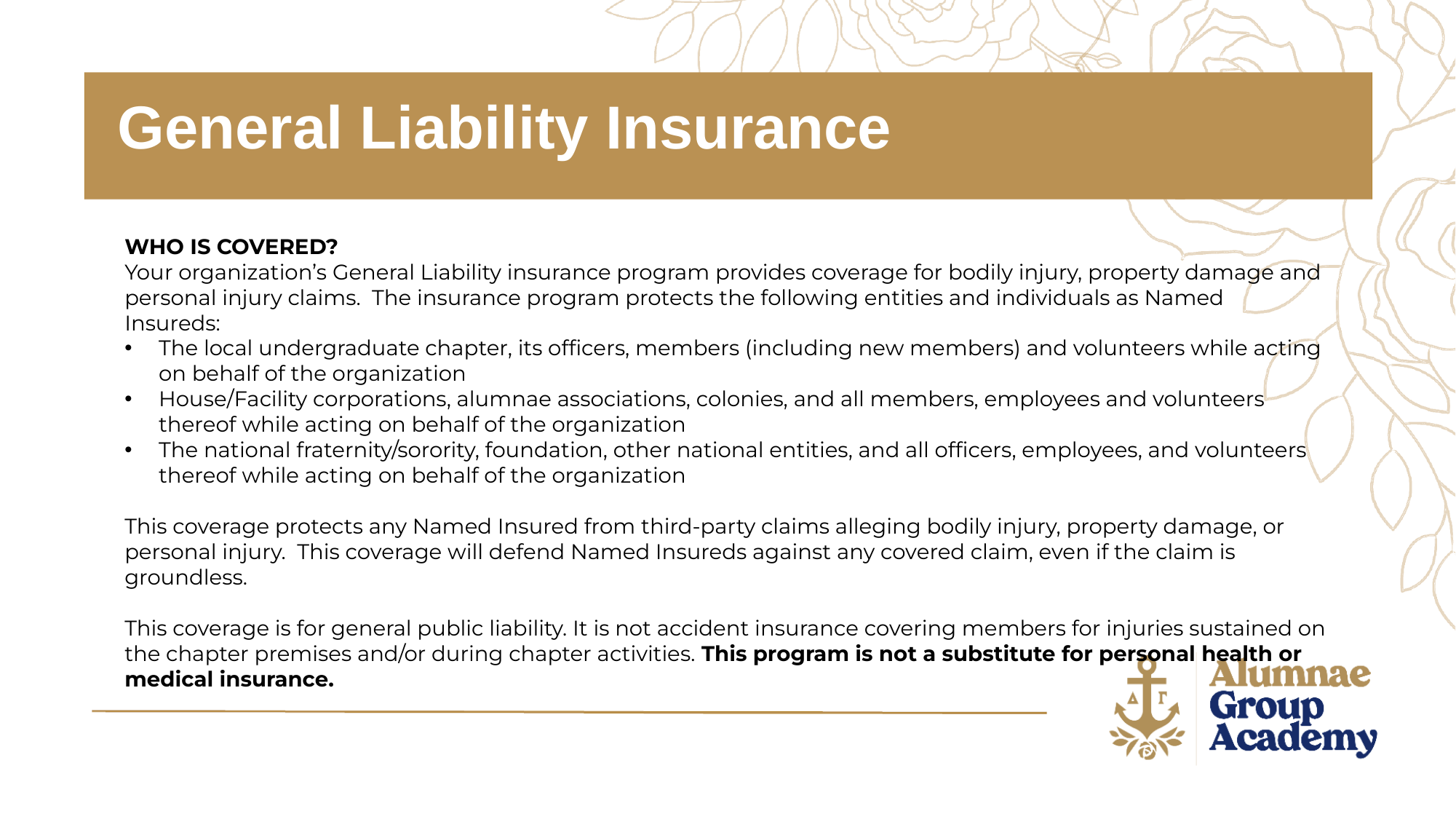

General Liability Insurance
WHO IS COVERED?
Your organization’s General Liability insurance program provides coverage for bodily injury, property damage and personal injury claims.  The insurance program protects the following entities and individuals as Named Insureds:
The local undergraduate chapter, its officers, members (including new members) and volunteers while acting on behalf of the organization
House/Facility corporations, alumnae associations, colonies, and all members, employees and volunteers thereof while acting on behalf of the organization
The national fraternity/sorority, foundation, other national entities, and all officers, employees, and volunteers thereof while acting on behalf of the organization
This coverage protects any Named Insured from third-party claims alleging bodily injury, property damage, or personal injury.  This coverage will defend Named Insureds against any covered claim, even if the claim is groundless.

This coverage is for general public liability. It is not accident insurance covering members for injuries sustained on the chapter premises and/or during chapter activities. This program is not a substitute for personal health or medical insurance.